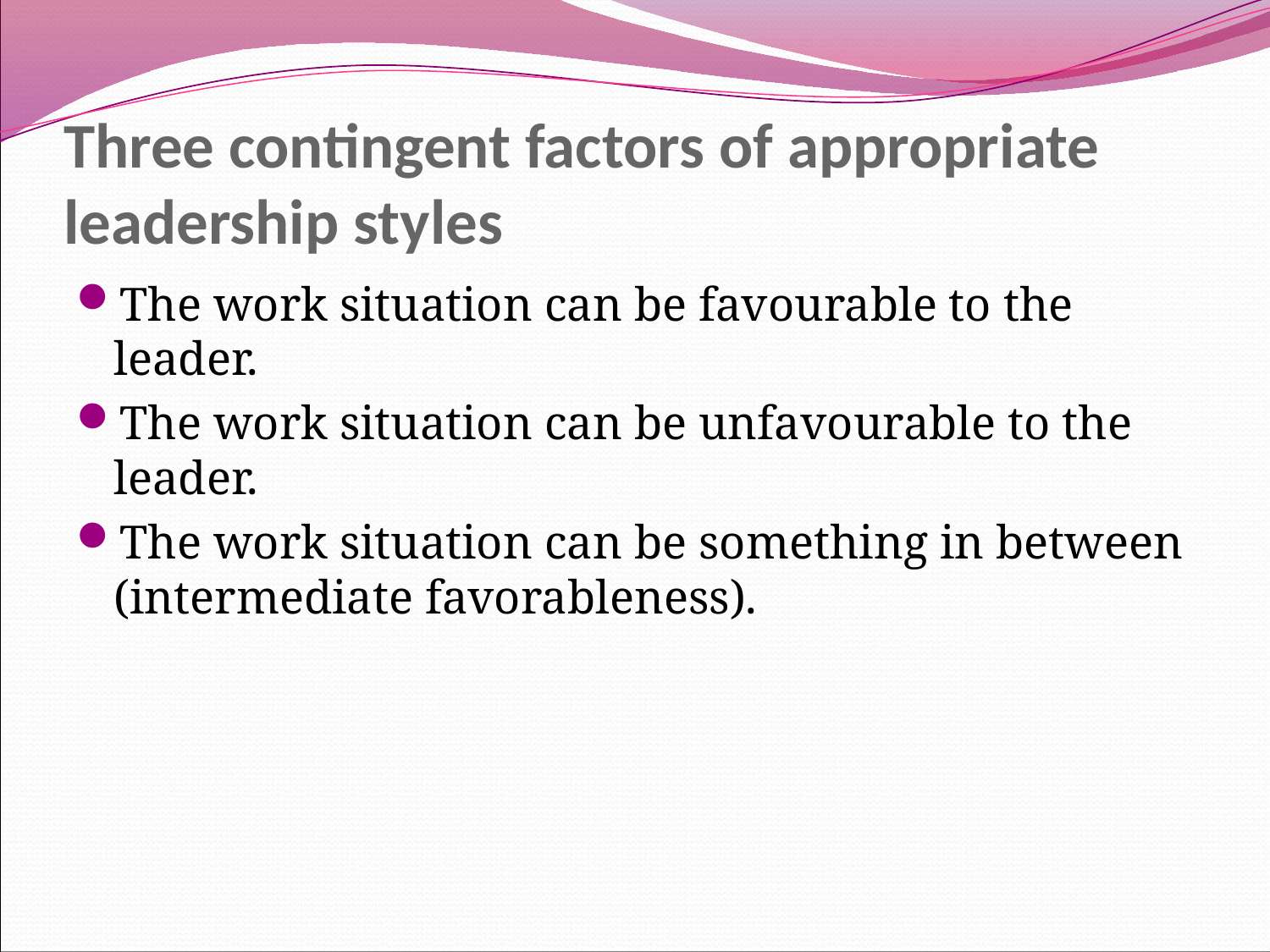

# Three contingent factors of appropriate leadership styles
The work situation can be favourable to the leader.
The work situation can be unfavourable to the leader.
The work situation can be something in between (intermediate favorableness).